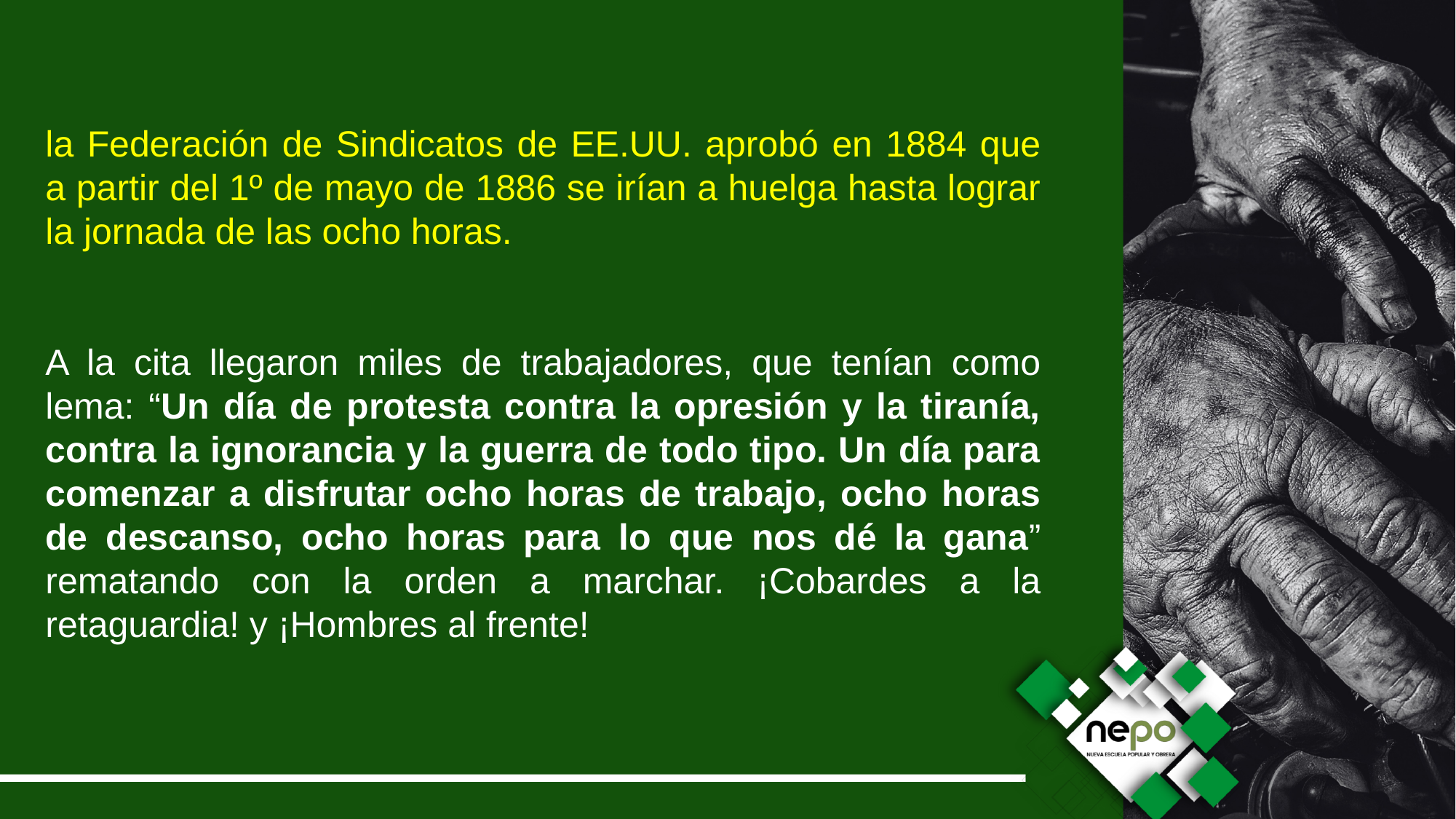

la Federación de Sindicatos de EE.UU. aprobó en 1884 que a partir del 1º de mayo de 1886 se irían a huelga hasta lograr la jornada de las ocho horas.

A la cita llegaron miles de trabajadores, que tenían como lema: “Un día de protesta contra la opresión y la tiranía, contra la ignorancia y la guerra de todo tipo. Un día para comenzar a disfrutar ocho horas de trabajo, ocho horas de descanso, ocho horas para lo que nos dé la gana” rematando con la orden a marchar. ¡Cobardes a la retaguardia! y ¡Hombres al frente!